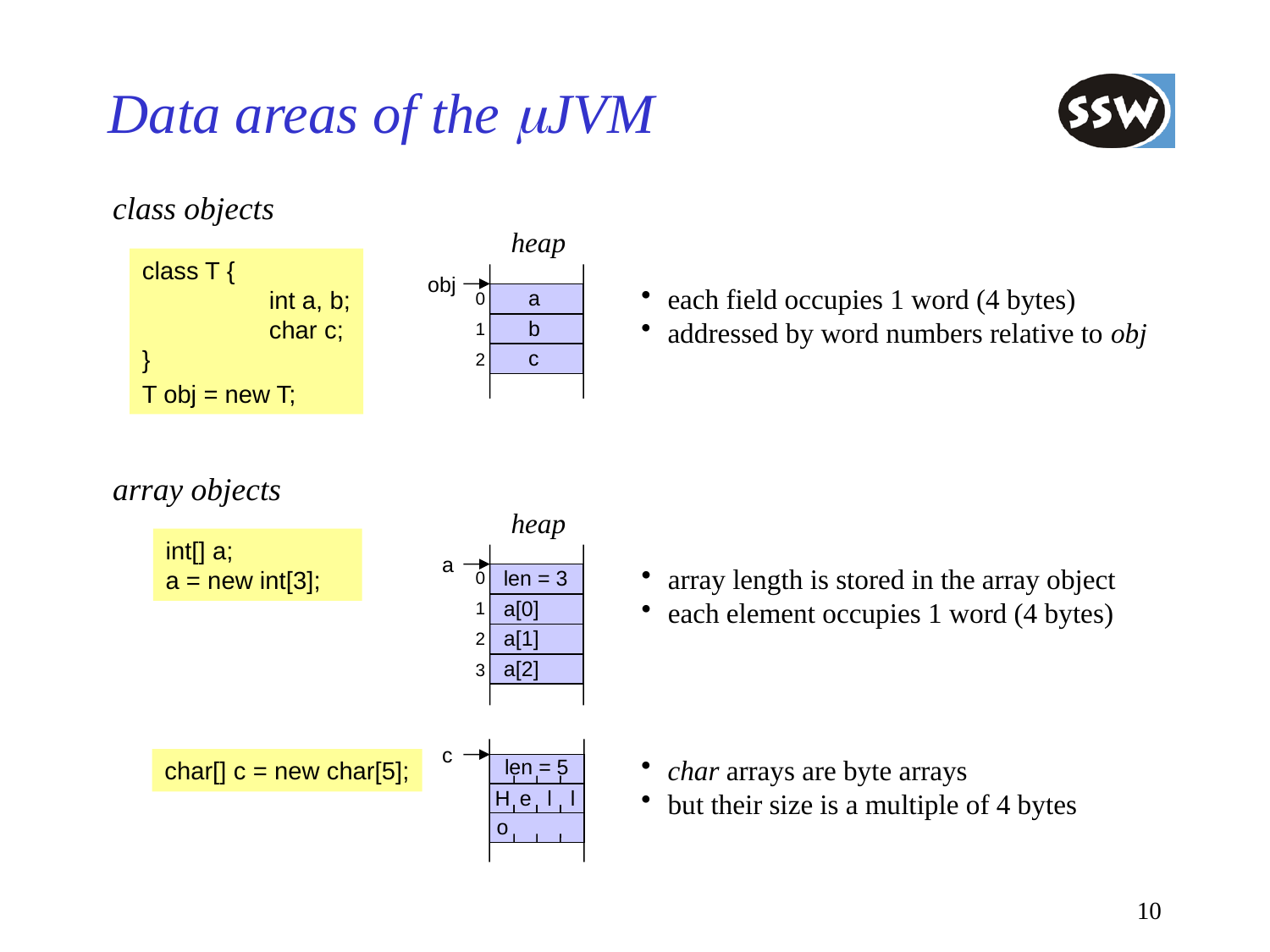

# Data areas of the μJVM
class objects
heap
class T {
	int a, b;
	char c;
}
T obj = new T;

obj
each field occupies 1 word (4 bytes)
addressed by word numbers relative to obj

a
0

b
1

c
2
array objects
heap
int[] a;
a = new int[3];

a
array length is stored in the array object
each element occupies 1 word (4 bytes)

len = 3
0

a[0]
1

a[1]
2

a[2]
3

c
char arrays are byte arrays
but their size is a multiple of 4 bytes
char[] c = new char[5];
len = 5

H
e
l
l

o

10